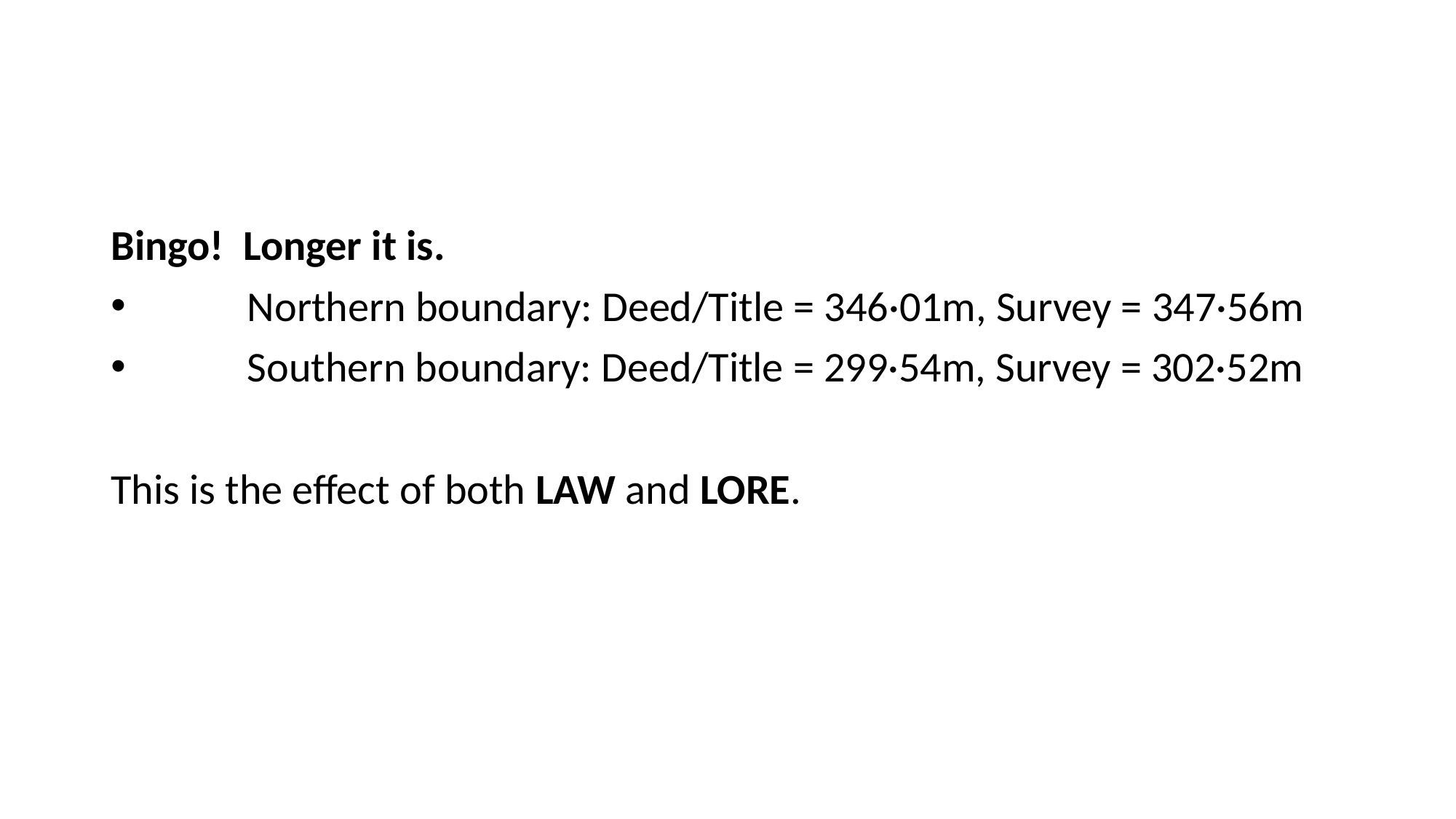

#
Bingo!  Longer it is.
	Northern boundary: Deed/Title = 346·01m, Survey = 347·56m
	Southern boundary: Deed/Title = 299·54m, Survey = 302·52m

This is the effect of both LAW and LORE.